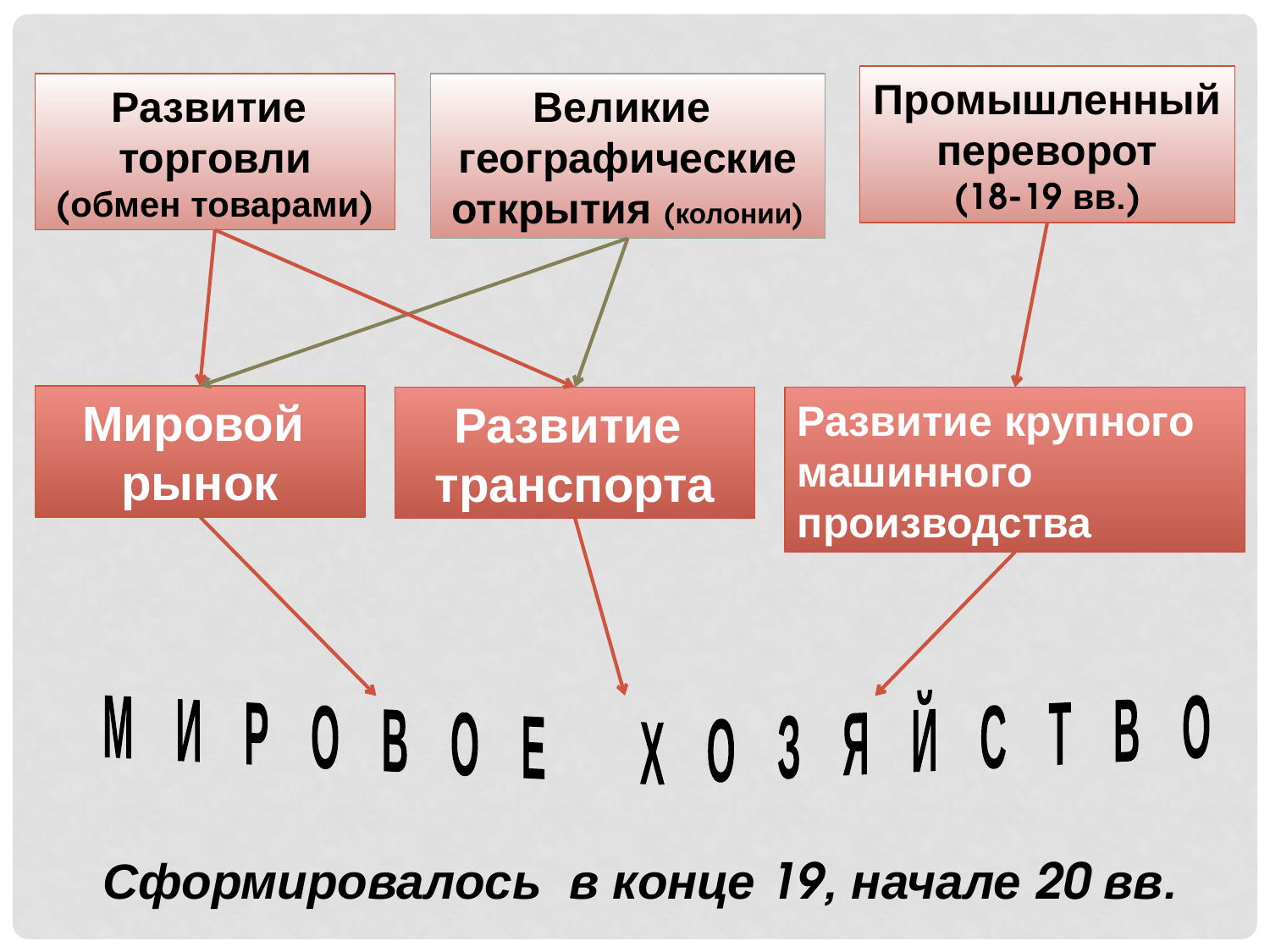

Промышленный
переворот
(18-19 вв.)
Развитие
торговли
(обмен товарами)
Великие
географические
открытия (колонии)
Мировой
рынок
Развитие
транспорта
Развитие крупного
машинного
производства
М    И    Р    О    В    О    Е         Х    О    З    Я    Й    С    Т    В    О
Сформировалось  в конце 19, начале 20 вв.